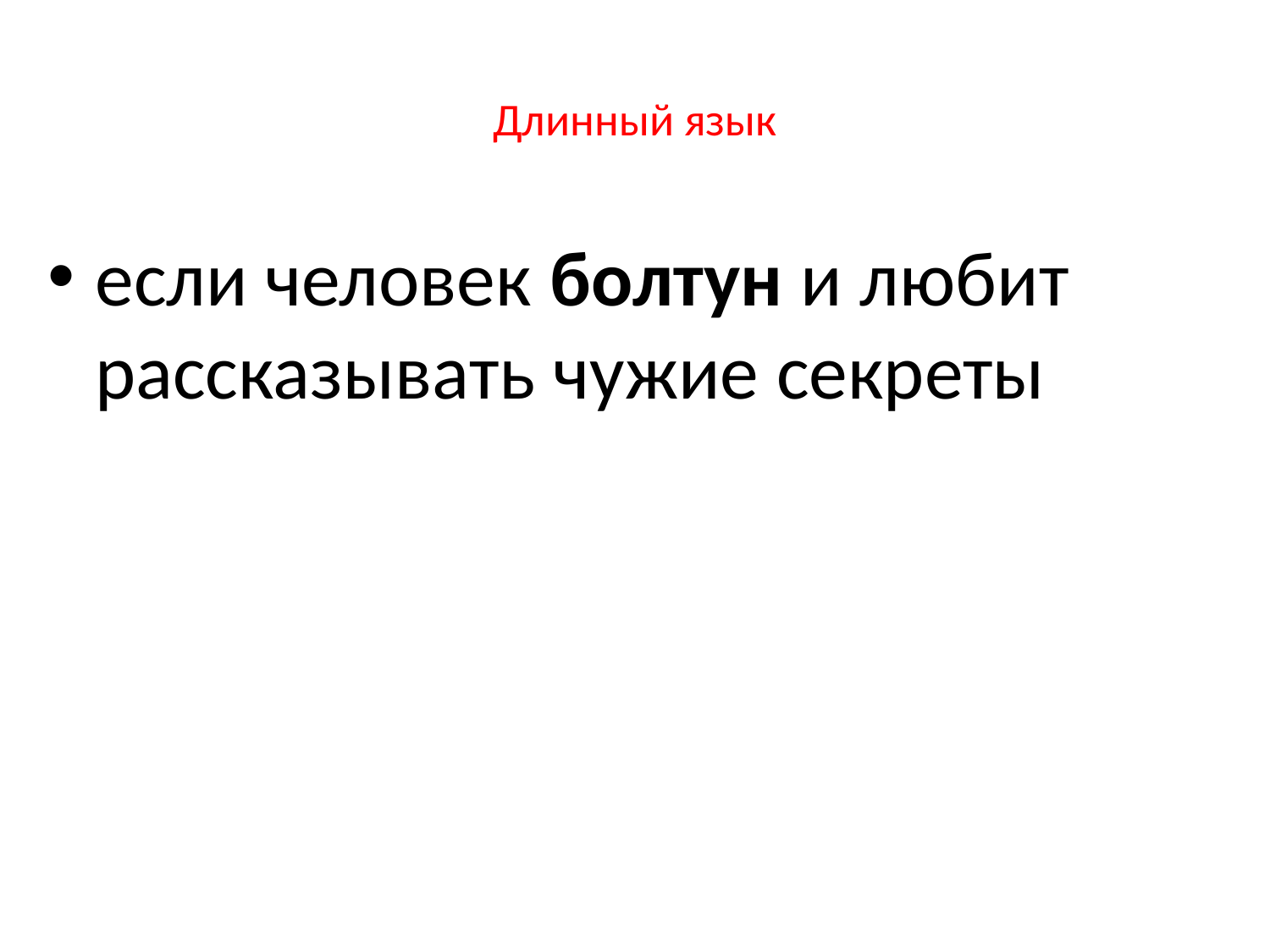

# Длинный язык
если человек болтун и любит рассказывать чужие секреты